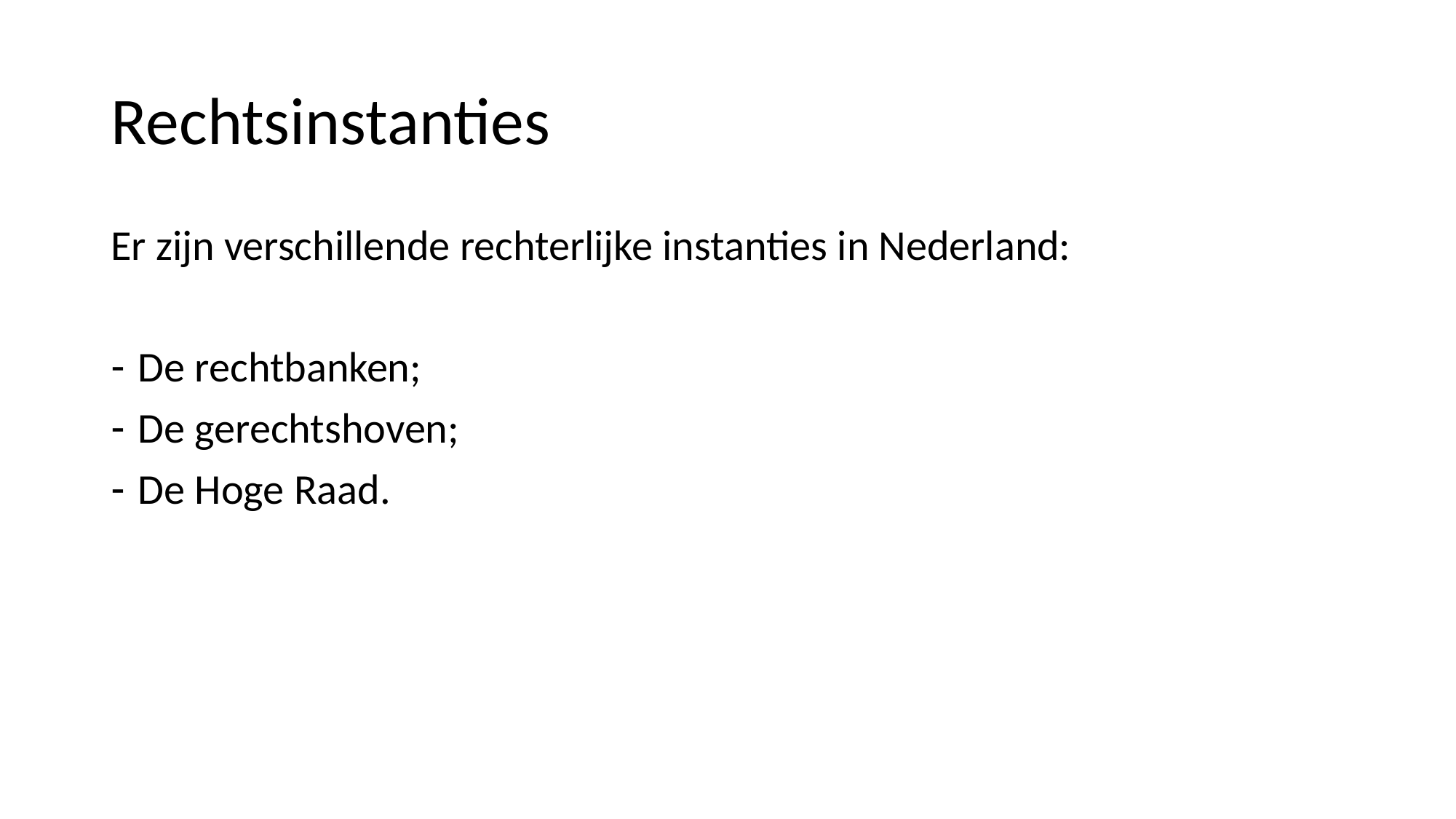

# Rechtsinstanties
Er zijn verschillende rechterlijke instanties in Nederland:

De rechtbanken;
De gerechtshoven;
De Hoge Raad.